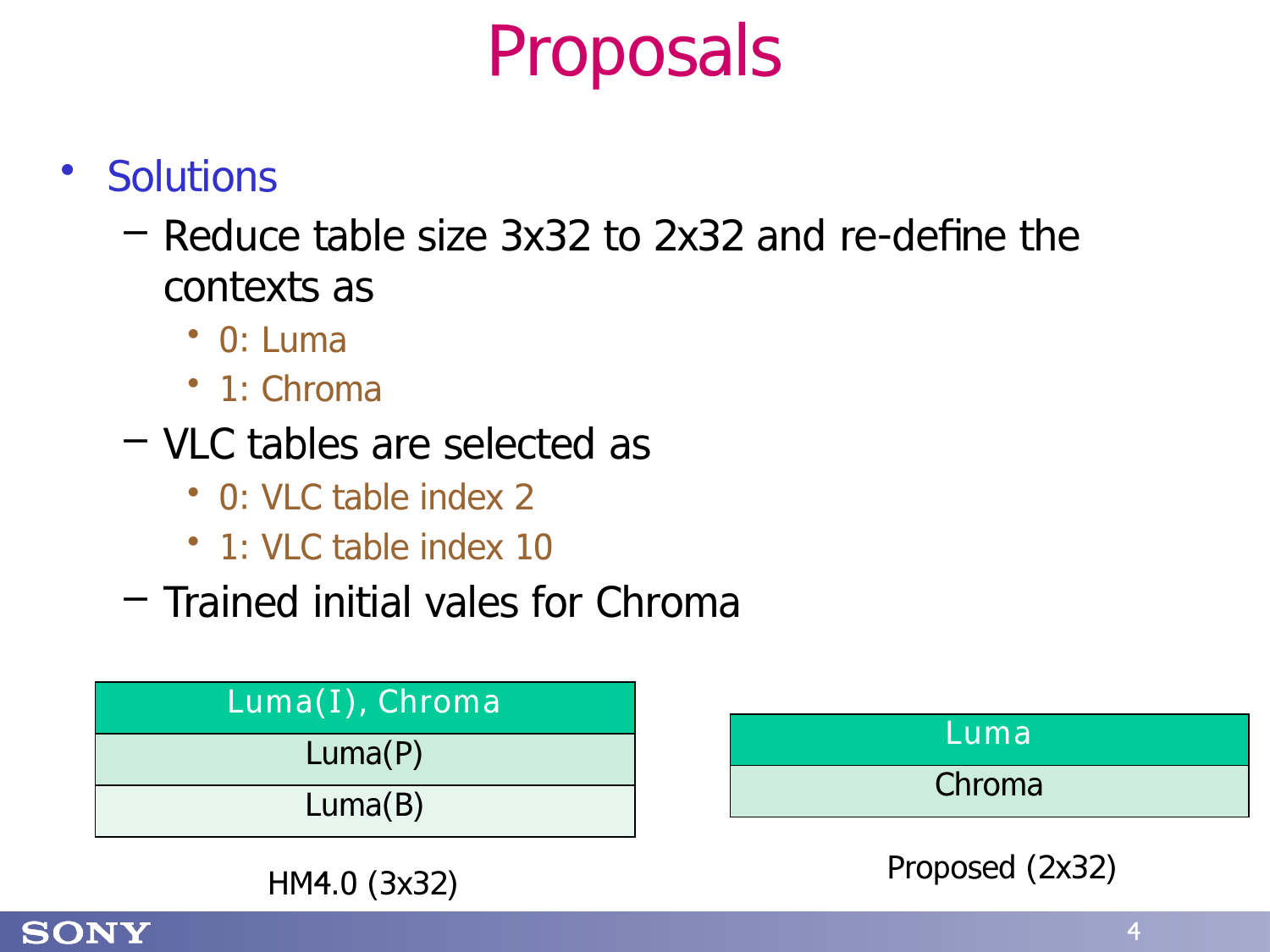

# Proposals
Solutions
Reduce table size 3x32 to 2x32 and re-define the contexts as
0: Luma
1: Chroma
VLC tables are selected as
0: VLC table index 2
1: VLC table index 10
Trained initial vales for Chroma

| Luma(I), Chroma |
| --- |
| Luma(P) |
| Luma(B) |
| Luma |
| --- |
| Chroma |
Proposed (2x32)
HM4.0 (3x32)
4